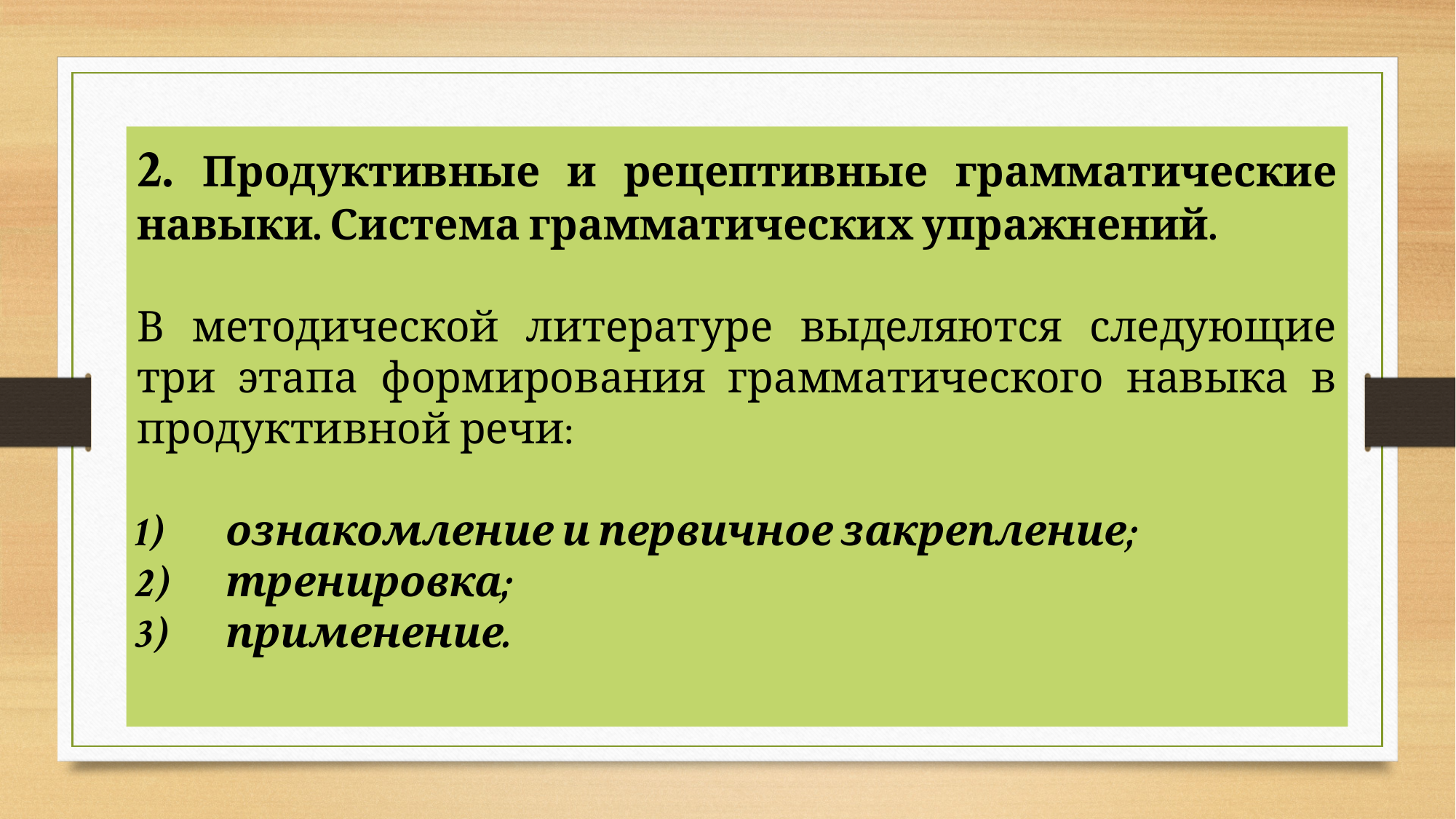

2. Продуктивные и рецептивные грамматические навыки. Система грамматических упражнений.

В методической литературе выделяются следующие три этапа формирования грамматического навыка в продуктивной речи:

ознакомление и первичное закрепление;
тренировка;
применение.